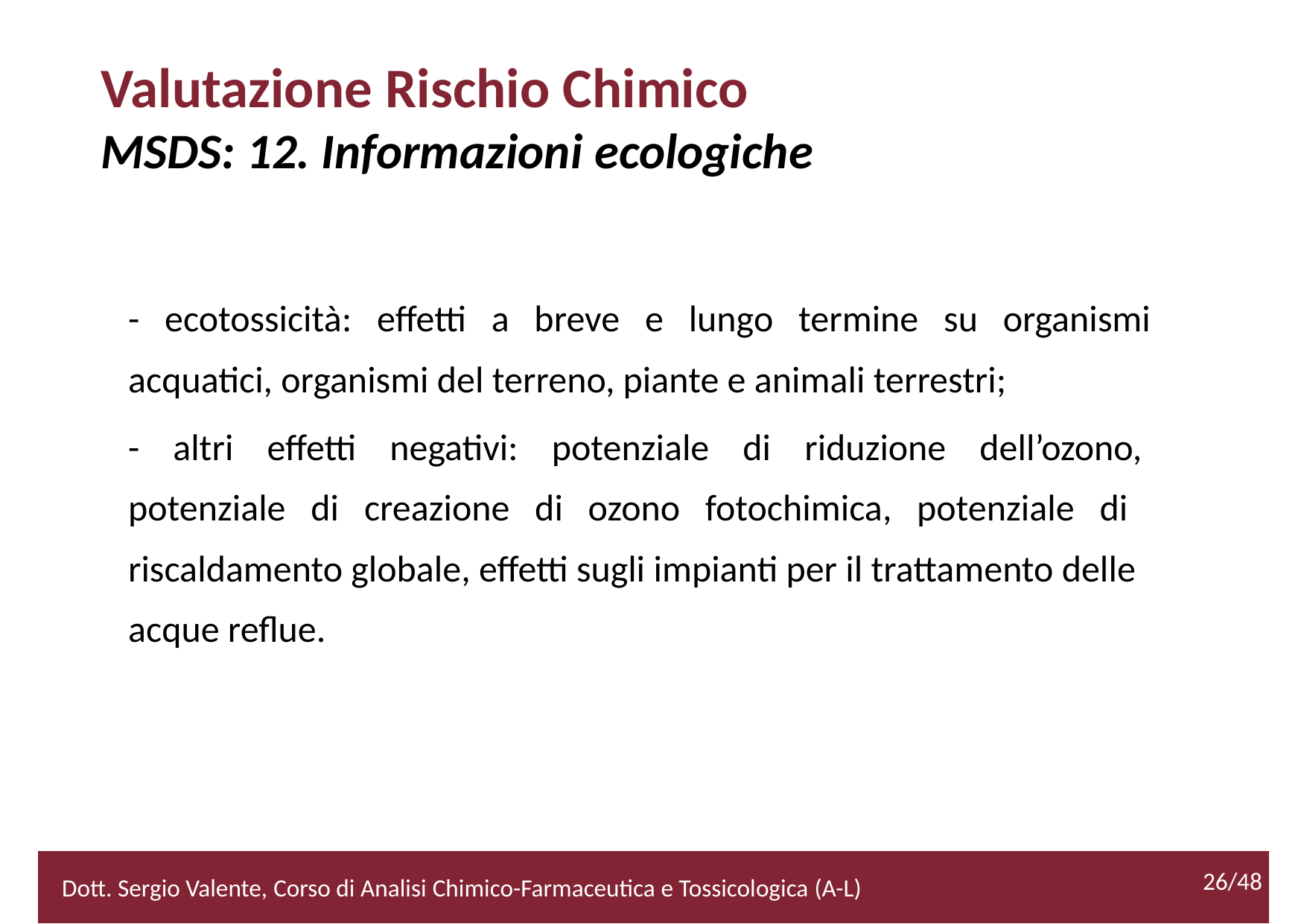

Valutazione Rischio Chimico
MSDS: 12. Informazioni ecologiche
-   ecotossicità:   effetti   a   breve   e   lungo   termine   su   organismi

acquatici, organismi del terreno, piante e animali terrestri;

-    altri    effetti    negativi:    potenziale    di    riduzione    dell’ozono,

potenziale   di   creazione   di   ozono   fotochimica,   potenziale   di

riscaldamento globale, effetti sugli impianti per il trattamento delle

acque reflue.

26/48
2/52
Dott. Sergio Valente, Corso di Analisi Chimico-Farmaceutica e Tossicologica (A-L)